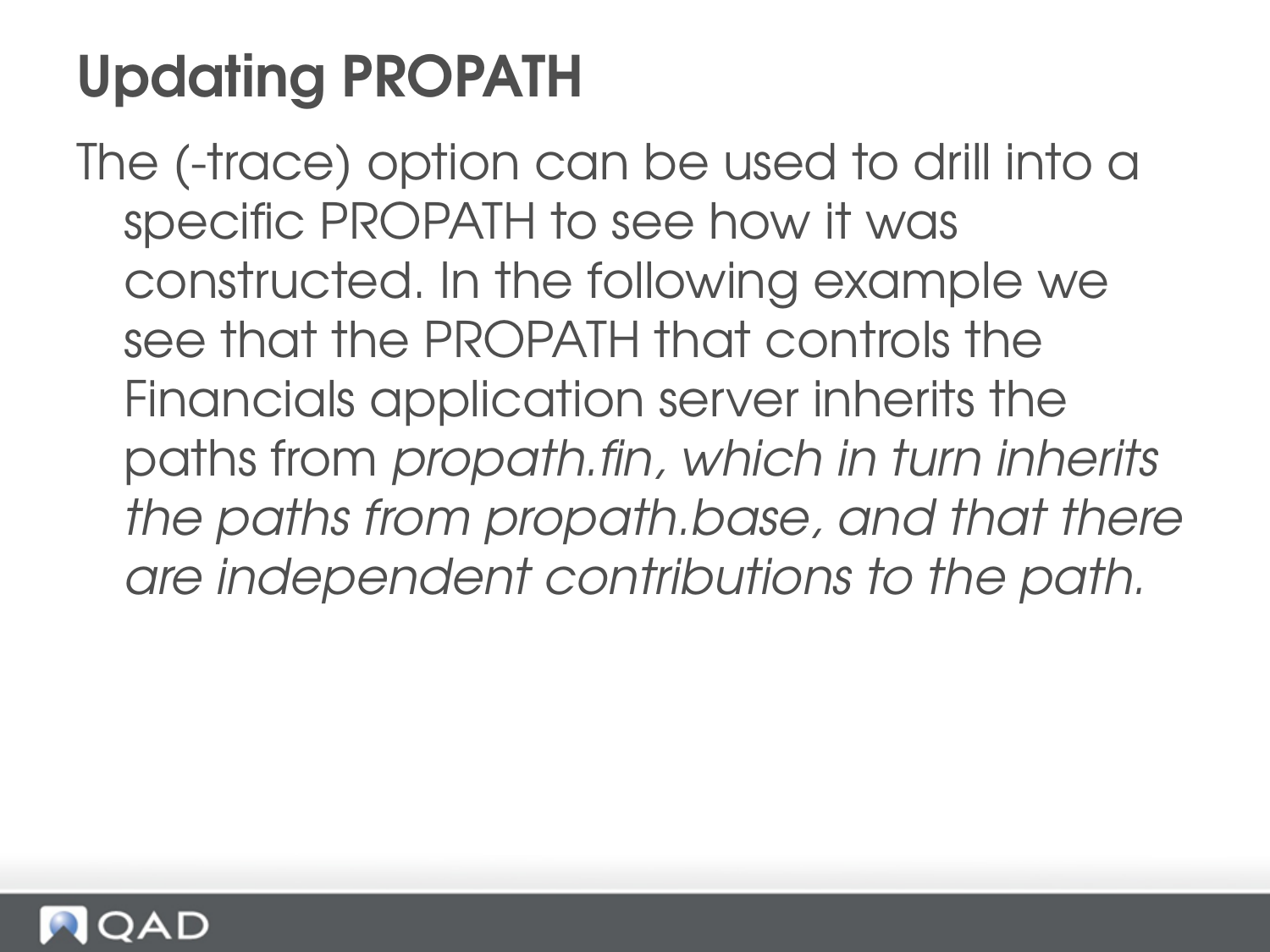

# Updating PROPATH
The (-trace) option can be used to drill into a specific PROPATH to see how it was constructed. In the following example we see that the PROPATH that controls the Financials application server inherits the paths from propath.fin, which in turn inherits the paths from propath.base, and that there are independent contributions to the path.